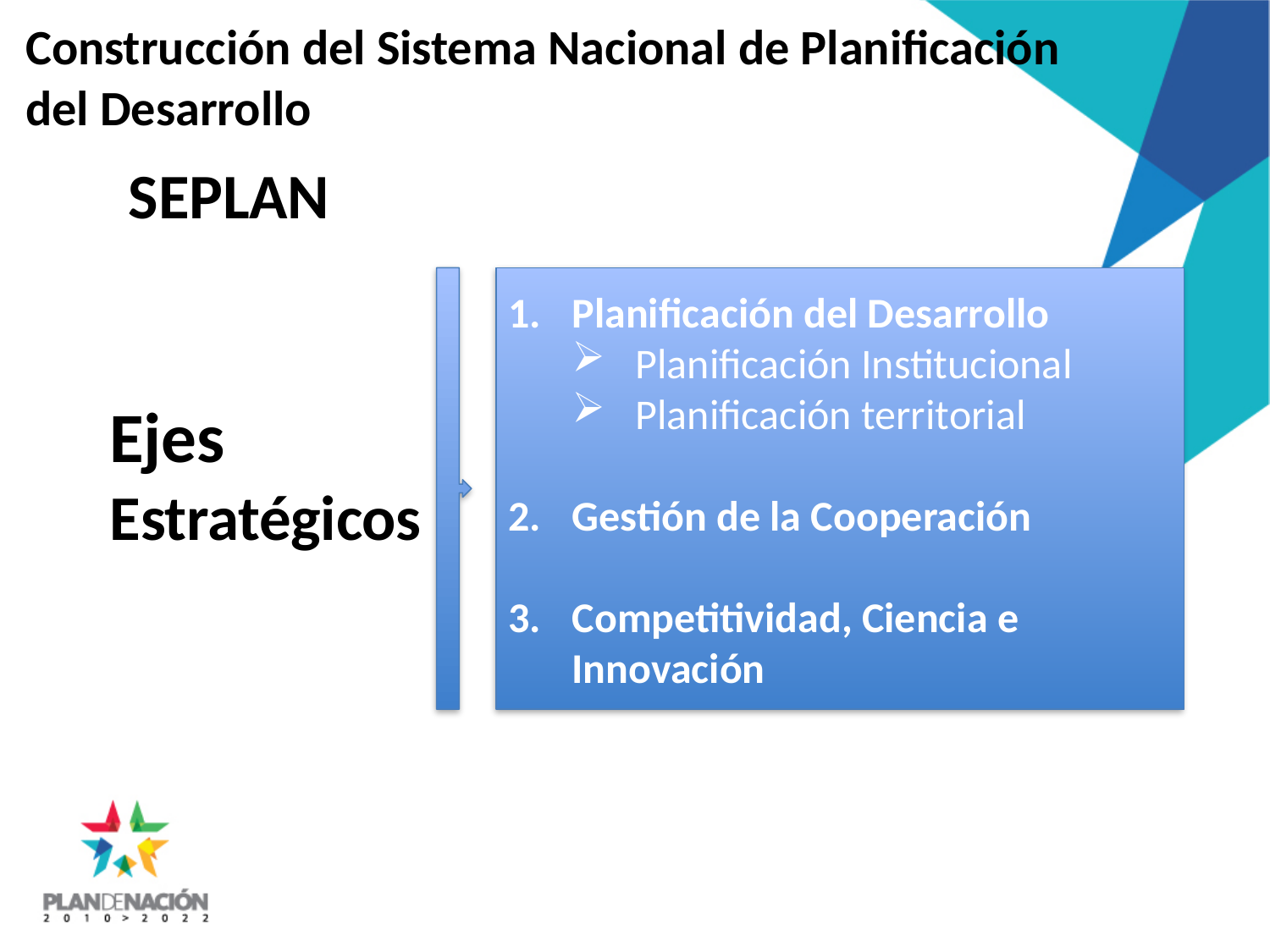

# Construcción del Sistema Nacional de Planificación del Desarrollo
      SEPLAN

							,

	Ejes
	Estratégicos

Planificación del Desarrollo
Planificación Institucional
Planificación territorial

Gestión de la Cooperación

Competitividad, Ciencia e Innovación